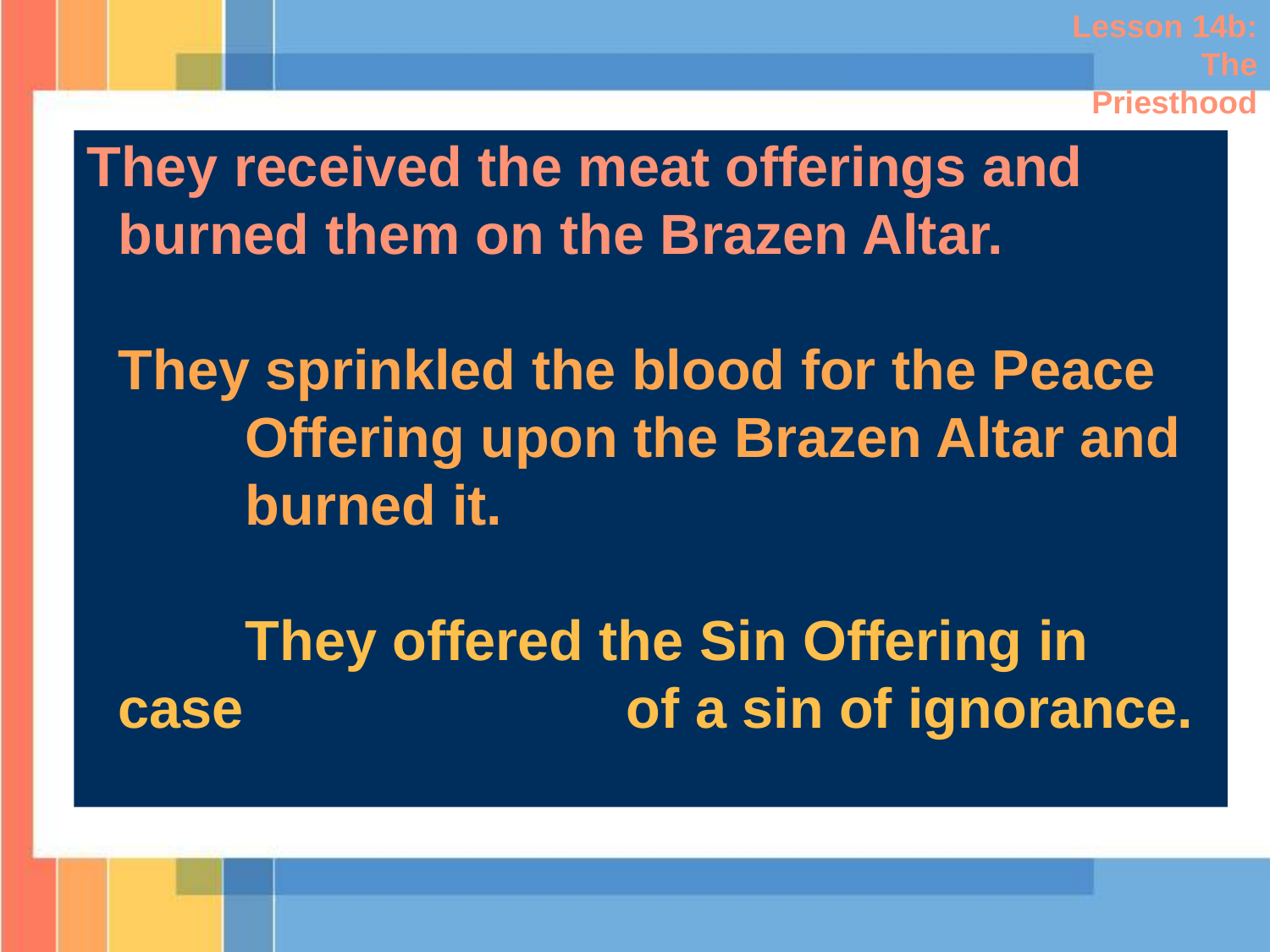

Lesson 14b: The Priesthood
They received the meat offerings and burned them on the Brazen Altar.

	They sprinkled the blood for the Peace 	Offering upon the Brazen Altar and 	burned it.

		They offered the Sin Offering in case 			of a sin of ignorance.